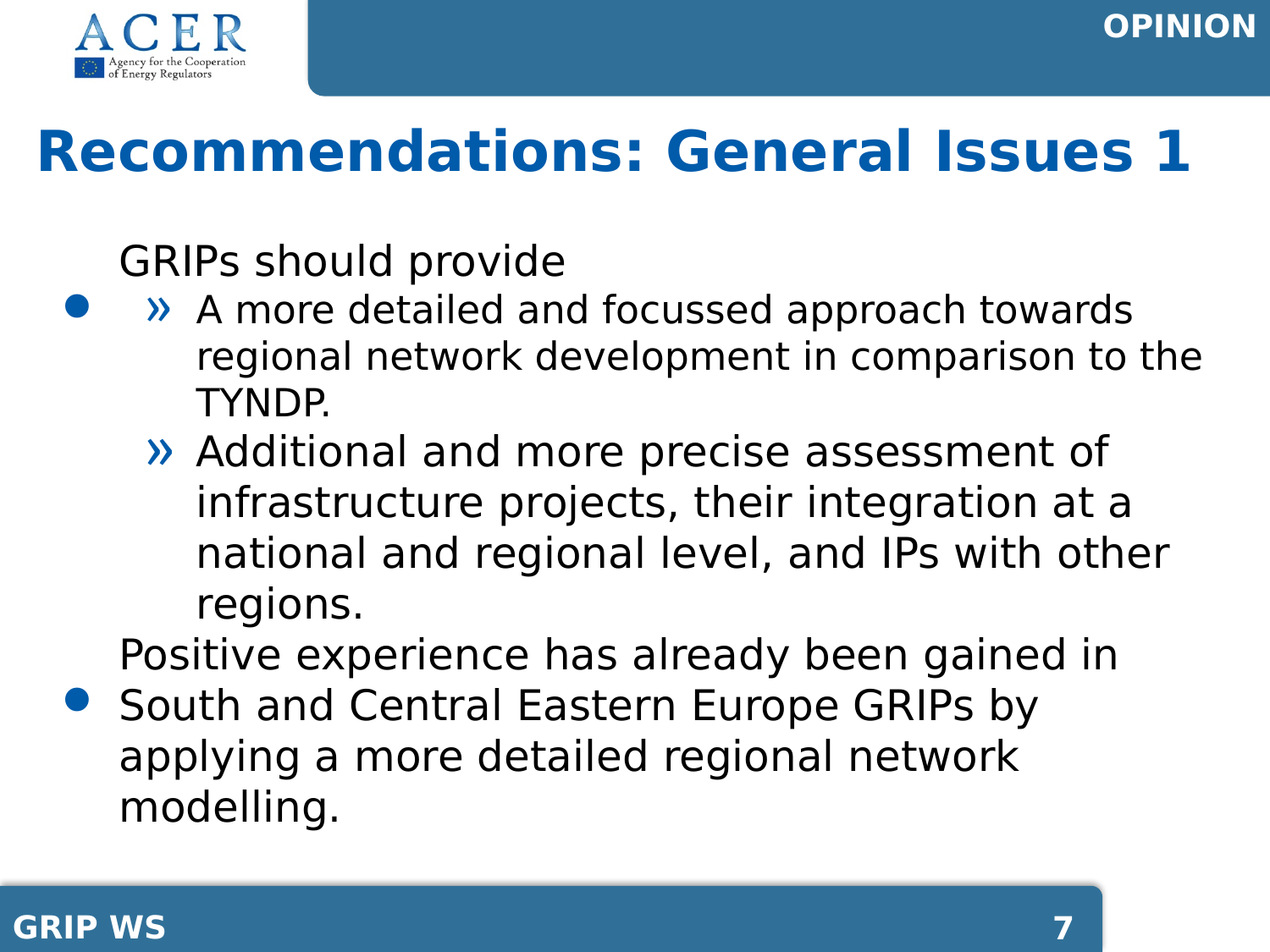

# Recommendations: General Issues 1
GRIPs should provide
A more detailed and focussed approach towards regional network development in comparison to the TYNDP.
Additional and more precise assessment of infrastructure projects, their integration at a national and regional level, and IPs with other regions.
Positive experience has already been gained in South and Central Eastern Europe GRIPs by applying a more detailed regional network modelling.